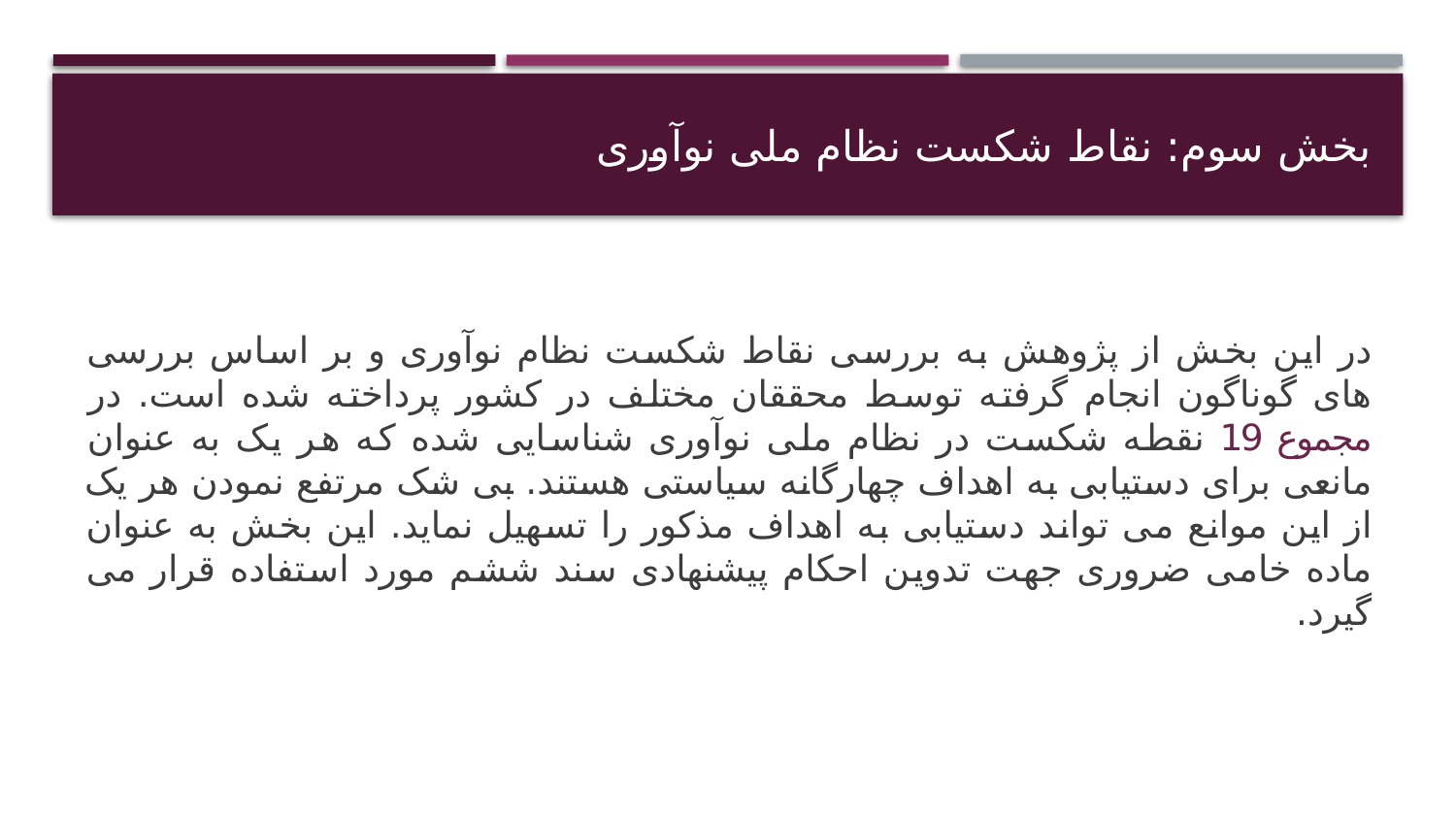

# بخش سوم: نقاط شکست نظام ملی نوآوری
در این بخش از پژوهش به بررسی نقاط شکست نظام نوآوری و بر اساس بررسی های گوناگون انجام گرفته توسط محققان مختلف در کشور پرداخته شده است. در مجموع 19 نقطه شکست در نظام ملی نوآوری شناسایی شده که هر یک به عنوان مانعی برای دستیابی به اهداف چهارگانه سیاستی هستند. بی شک مرتفع نمودن هر یک از این موانع می تواند دستیابی به اهداف مذکور را تسهیل نماید. این بخش به عنوان ماده خامی ضروری جهت تدوین احکام پیشنهادی سند ششم مورد استفاده قرار می گیرد.